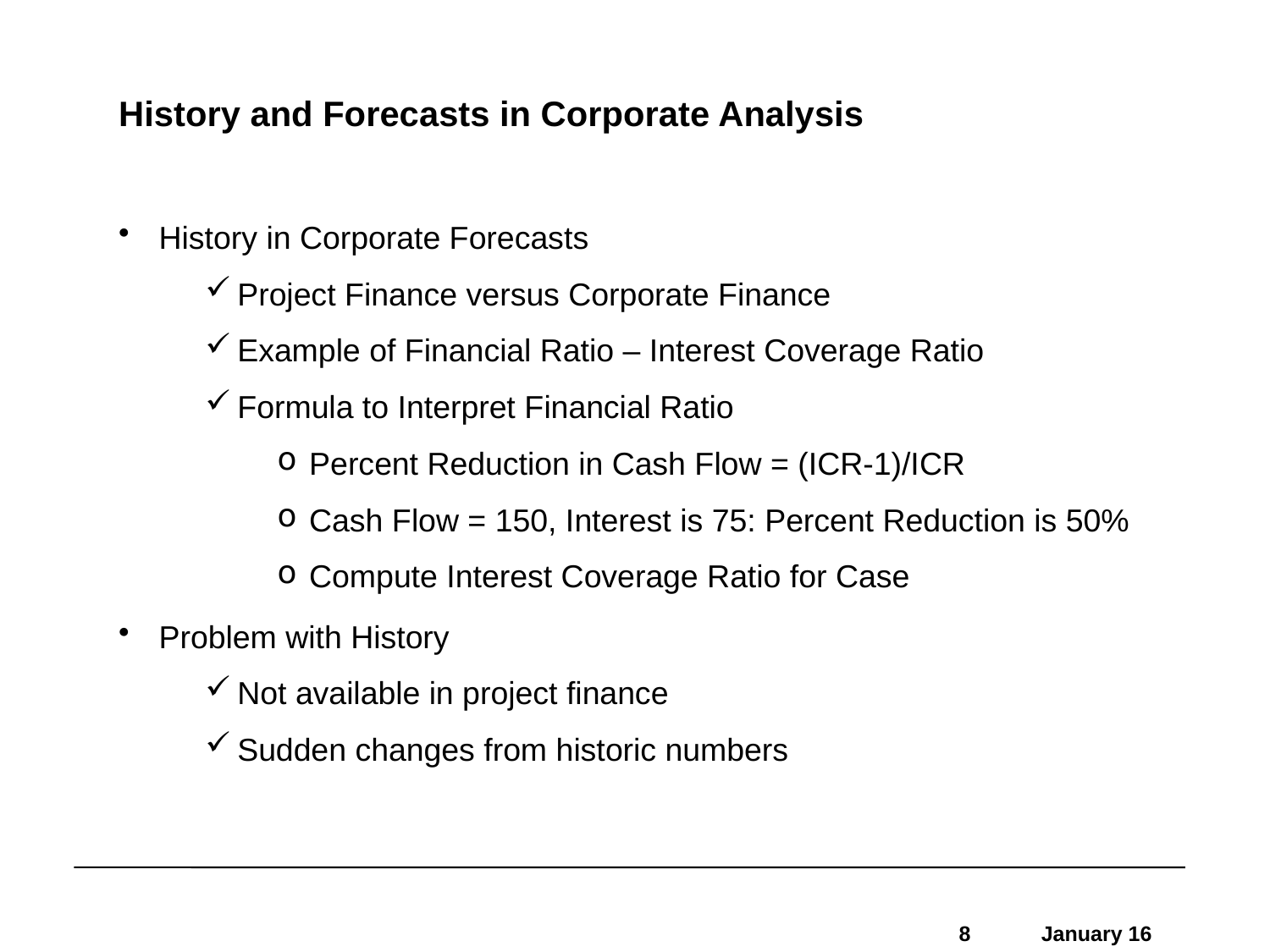

# History and Forecasts in Corporate Analysis
History in Corporate Forecasts
Project Finance versus Corporate Finance
Example of Financial Ratio – Interest Coverage Ratio
Formula to Interpret Financial Ratio
Percent Reduction in Cash Flow = (ICR-1)/ICR
Cash Flow = 150, Interest is 75: Percent Reduction is 50%
Compute Interest Coverage Ratio for Case
Problem with History
Not available in project finance
Sudden changes from historic numbers